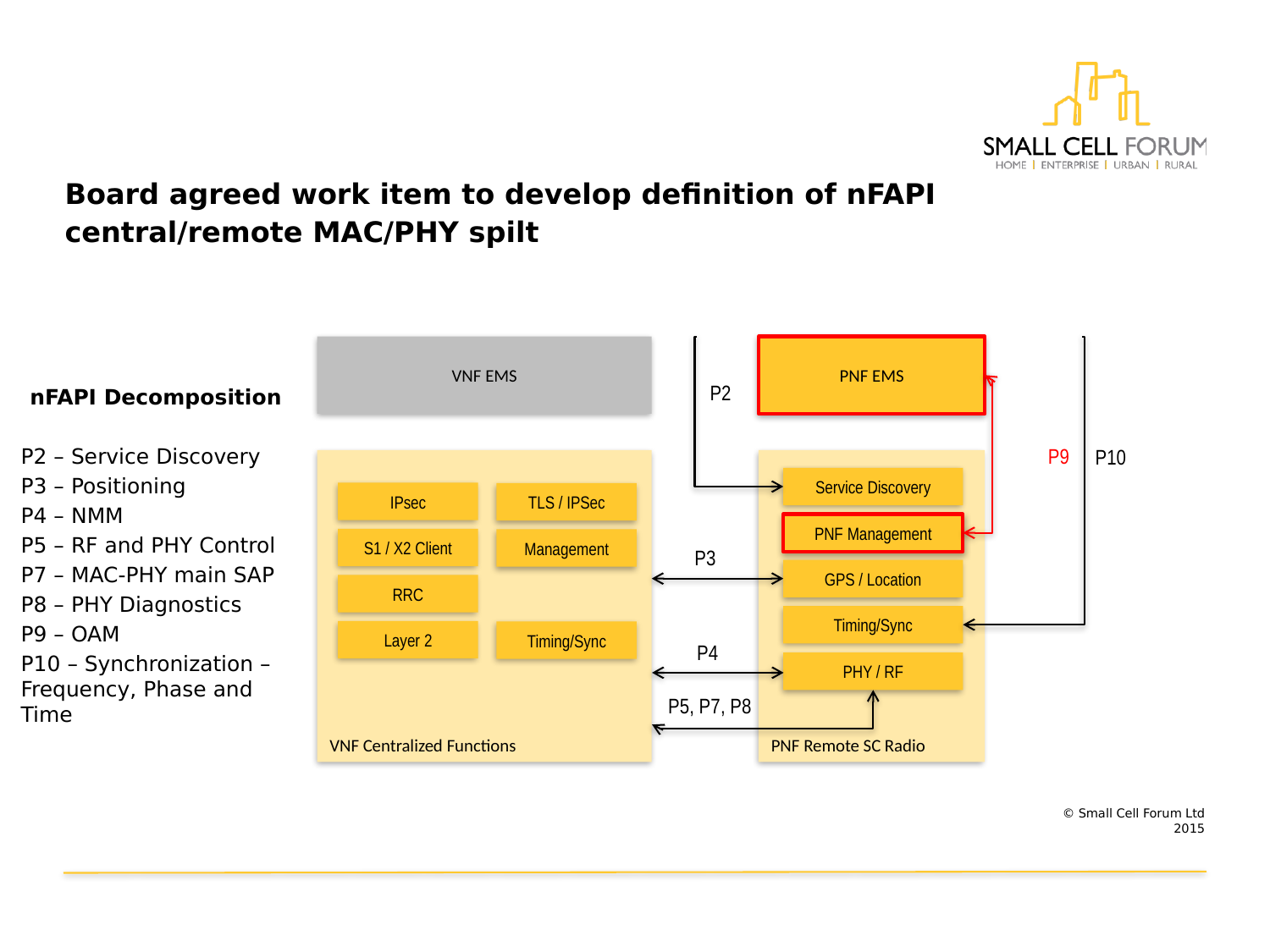

# Board agreed work item to develop definition of nFAPI central/remote MAC/PHY spilt
VNF EMS
PNF EMS
P2
nFAPI Decomposition

P2 – Service Discovery
P3 – Positioning
P4 – NMM
P5 – RF and PHY Control
P7 – MAC-PHY main SAP
P8 – PHY Diagnostics
P9 – OAM
P10 – Synchronization – Frequency, Phase and Time
P9
P10
VNF Centralized Functions
PNF Remote SC Radio
Service Discovery
IPsec
TLS / IPSec
PNF Management
S1 / X2 Client
Management
P3
GPS / Location
RRC
Timing/Sync
Layer 2
Timing/Sync
P4
PHY / RF
P5, P7, P8
© Small Cell Forum Ltd 2015